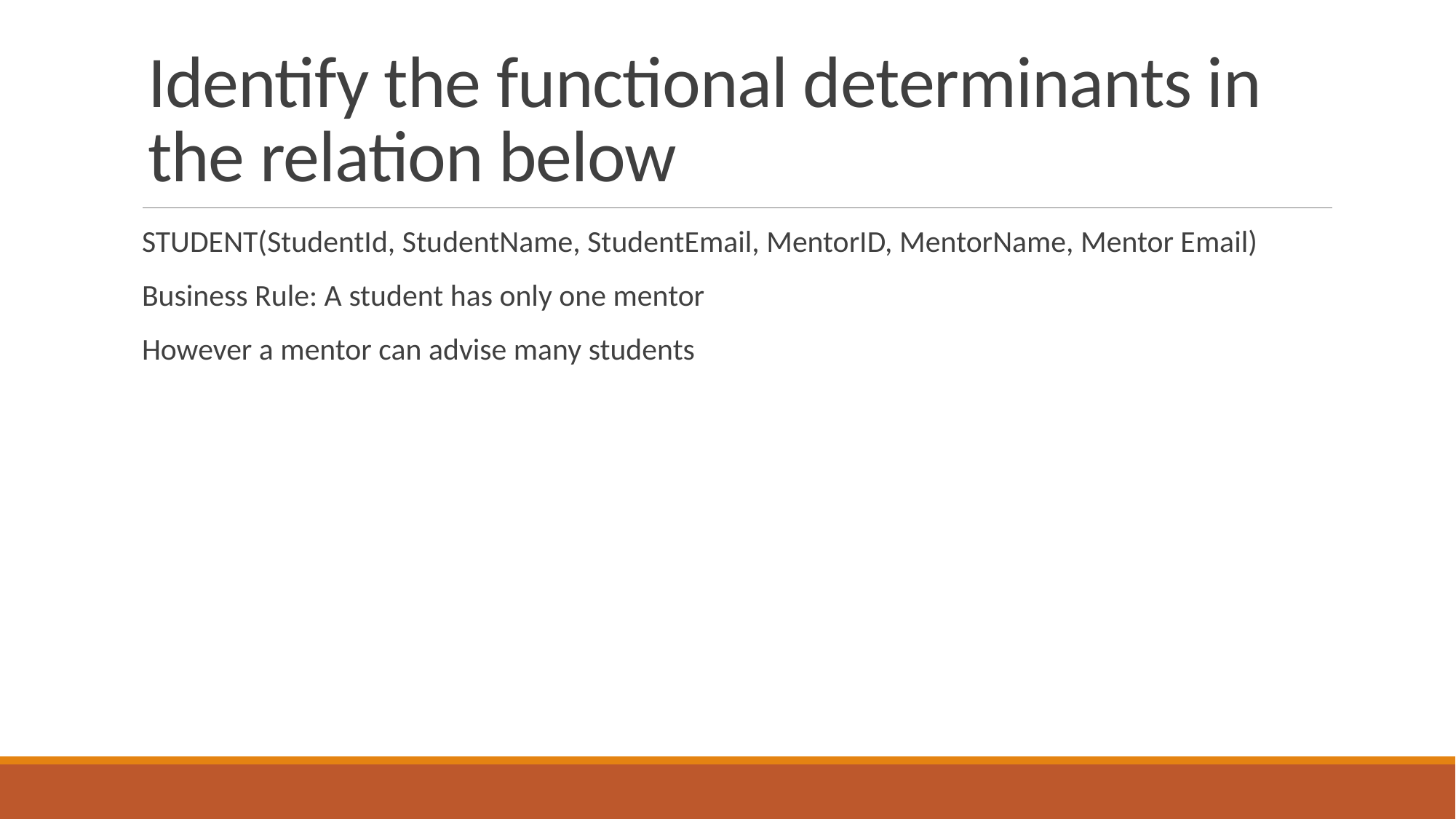

# Identify the functional determinants in the relation below
STUDENT(StudentId, StudentName, StudentEmail, MentorID, MentorName, Mentor Email)
Business Rule: A student has only one mentor
However a mentor can advise many students